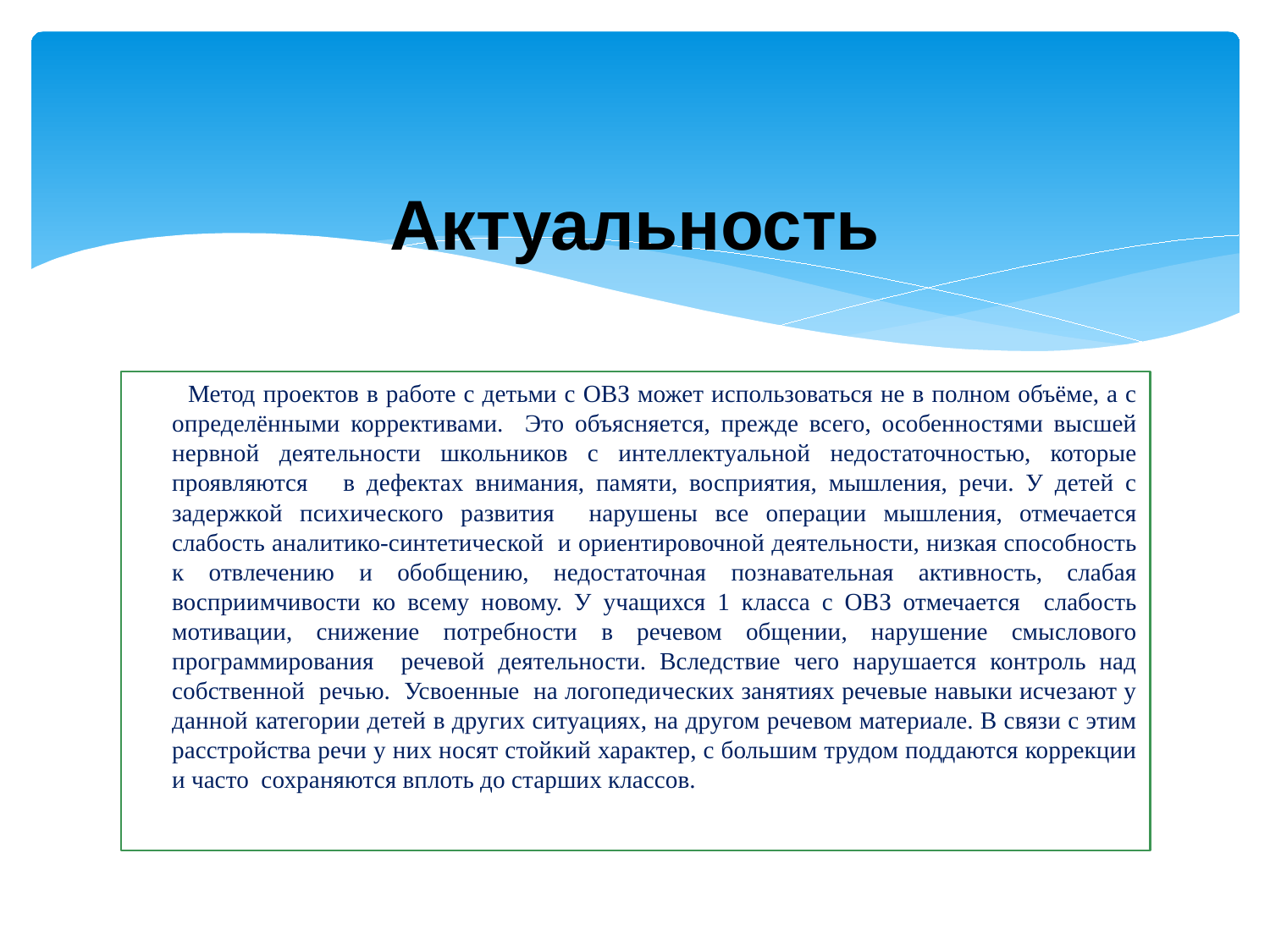

# Актуальность
       Метод проектов в работе с детьми с ОВЗ может использоваться не в полном объёме, а с определёнными коррективами.  Это объясняется, прежде всего, особенностями высшей нервной деятельности школьников с интеллектуальной недостаточностью, которые проявляются   в дефектах внимания, памяти, восприятия, мышления, речи. У детей с задержкой психического развития  нарушены все операции мышления, отмечается слабость аналитико-синтетической  и ориентировочной деятельности, низкая способность к отвлечению и обобщению, недостаточная познавательная активность, слабая восприимчивости ко всему новому. У учащихся 1 класса с ОВЗ отмечается  слабость мотивации, снижение потребности в речевом общении, нарушение смыслового программирования  речевой деятельности. Вследствие чего нарушается контроль над собственной  речью.  Усвоенные  на логопедических занятиях речевые навыки исчезают у данной категории детей в других ситуациях, на другом речевом материале. В связи с этим расстройства речи у них носят стойкий характер, с большим трудом поддаются коррекции и часто  сохраняются вплоть до старших классов.